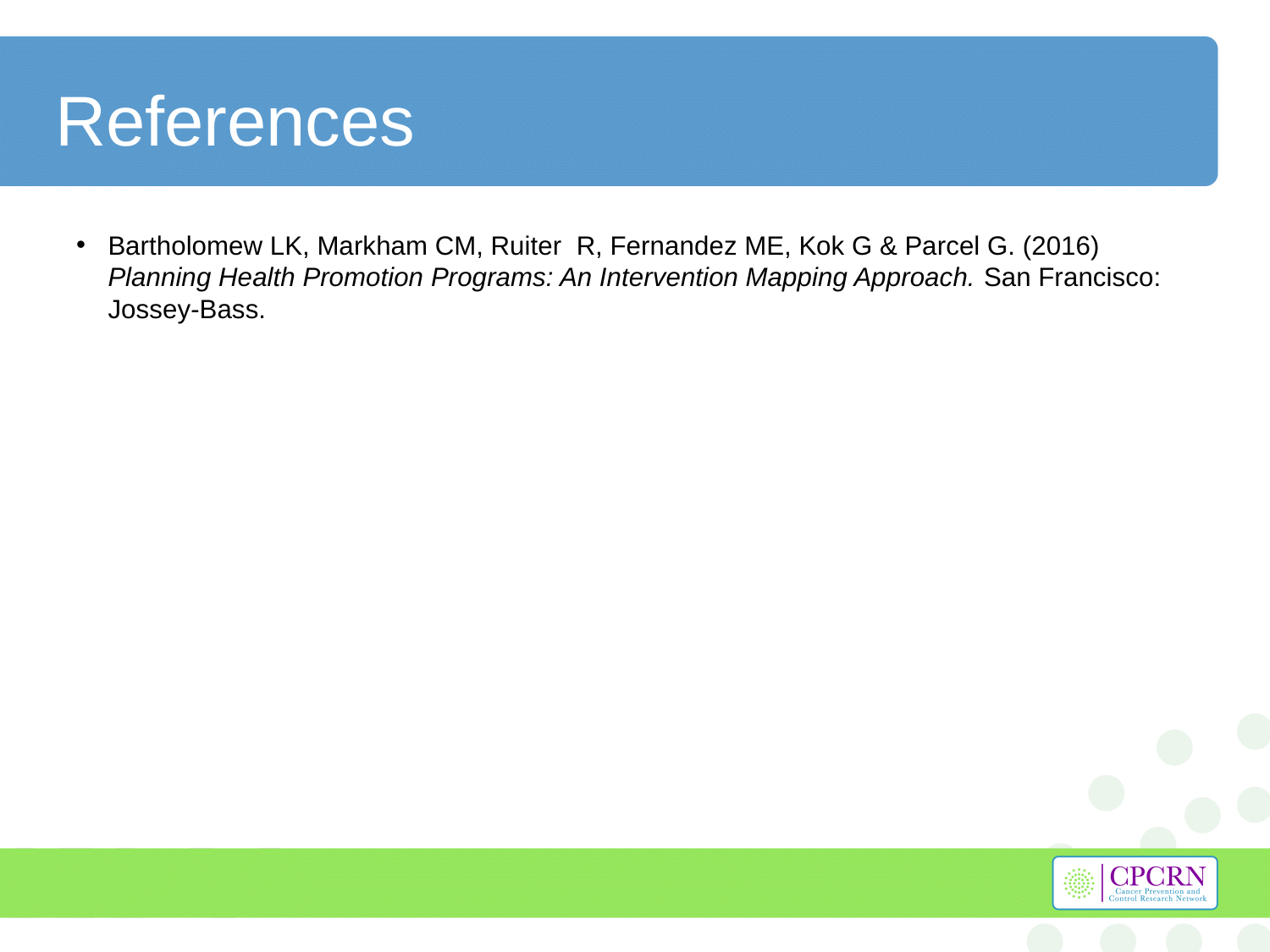

# References
Bartholomew LK, Markham CM, Ruiter  R, Fernandez ME, Kok G & Parcel G. (2016) Planning Health Promotion Programs: An Intervention Mapping Approach. San Francisco:  Jossey-Bass.